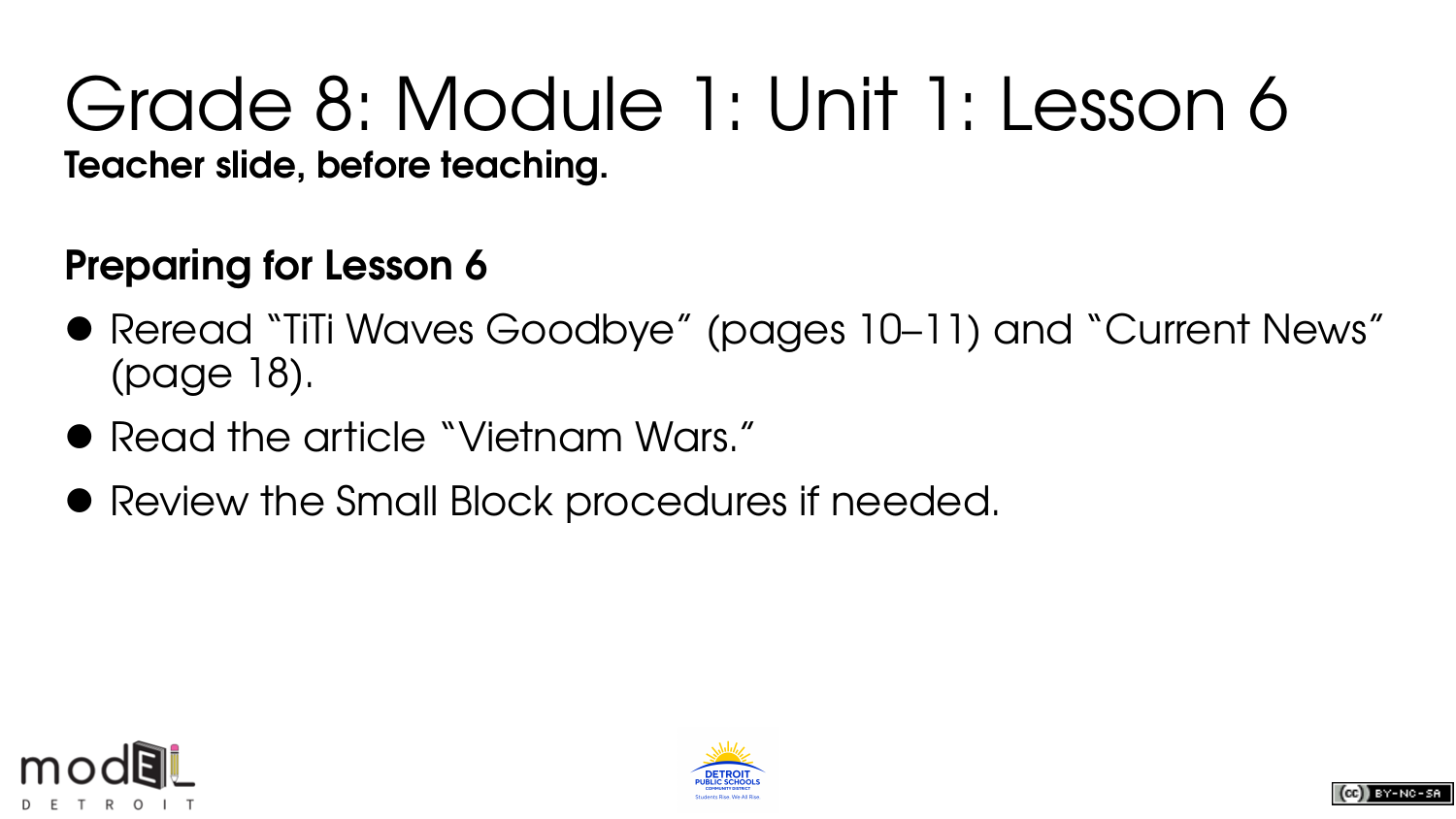

# Grade 8: Module 1: Unit 1: Lesson 6
Teacher slide, before teaching.
Preparing for Lesson 6
Reread “TiTi Waves Goodbye” (pages 10–11) and “Current News” (page 18).
Read the article “Vietnam Wars.”
Review the Small Block procedures if needed.